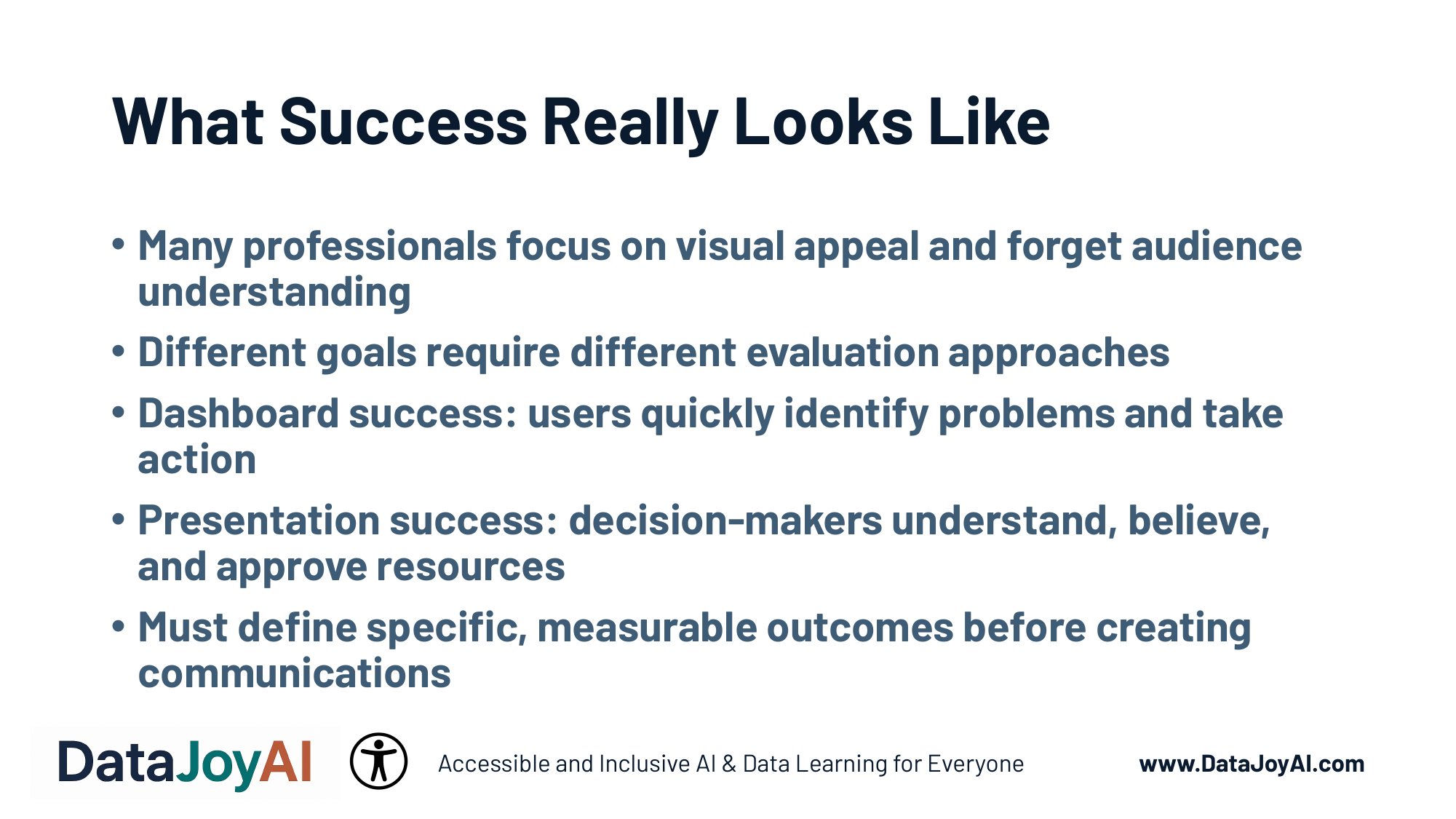

# What Success Really Looks Like
Many professionals focus on visual appeal and forget audience understanding
Different goals require different evaluation approaches
Dashboard success: users quickly identify problems and take action
Presentation success: decision-makers understand, believe, and approve resources
Must define specific, measurable outcomes before creating communications